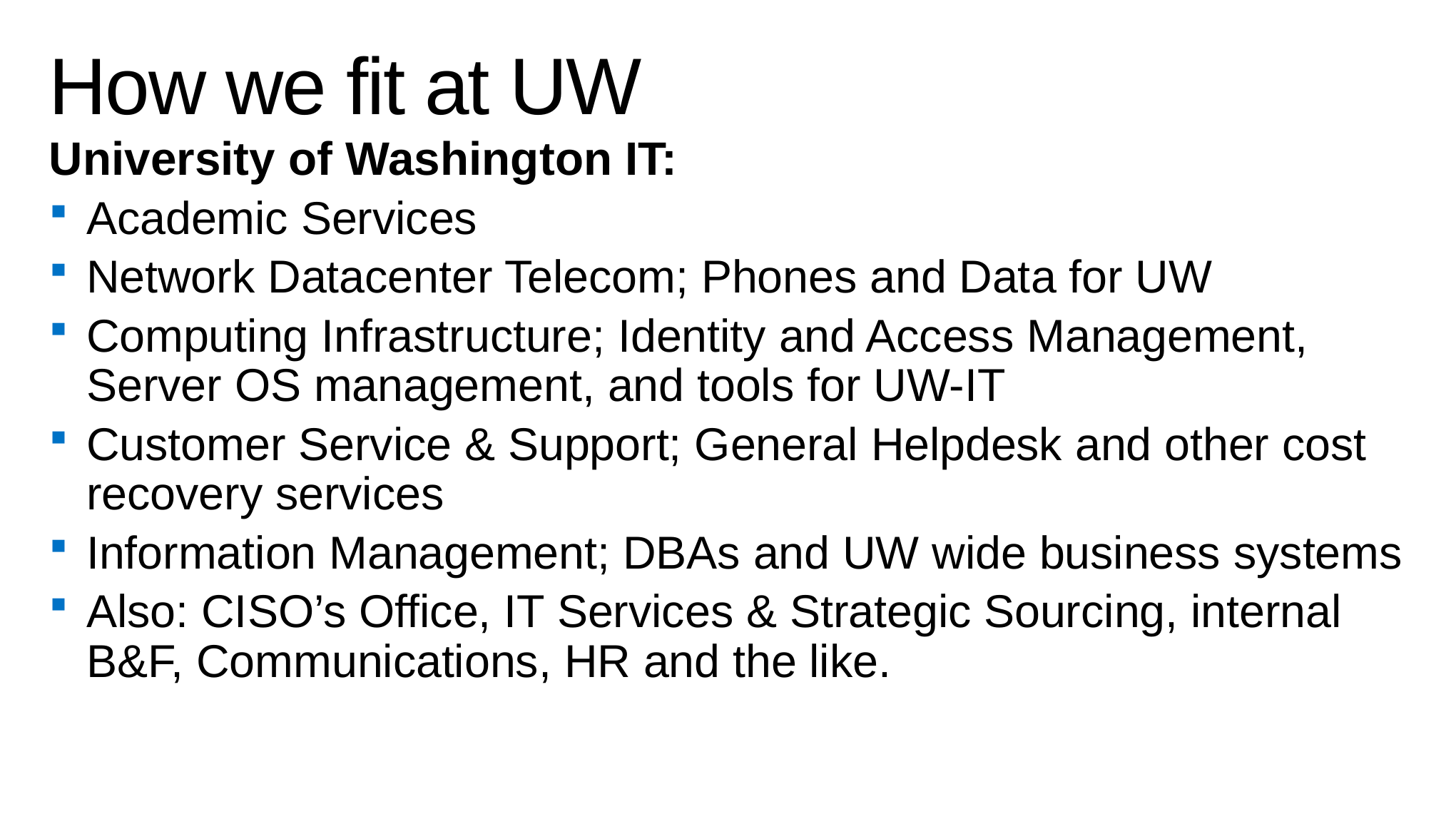

# How we fit at UW
University of Washington IT:
Academic Services
Network Datacenter Telecom; Phones and Data for UW
Computing Infrastructure; Identity and Access Management, Server OS management, and tools for UW-IT
Customer Service & Support; General Helpdesk and other cost recovery services
Information Management; DBAs and UW wide business systems
Also: CISO’s Office, IT Services & Strategic Sourcing, internal B&F, Communications, HR and the like.